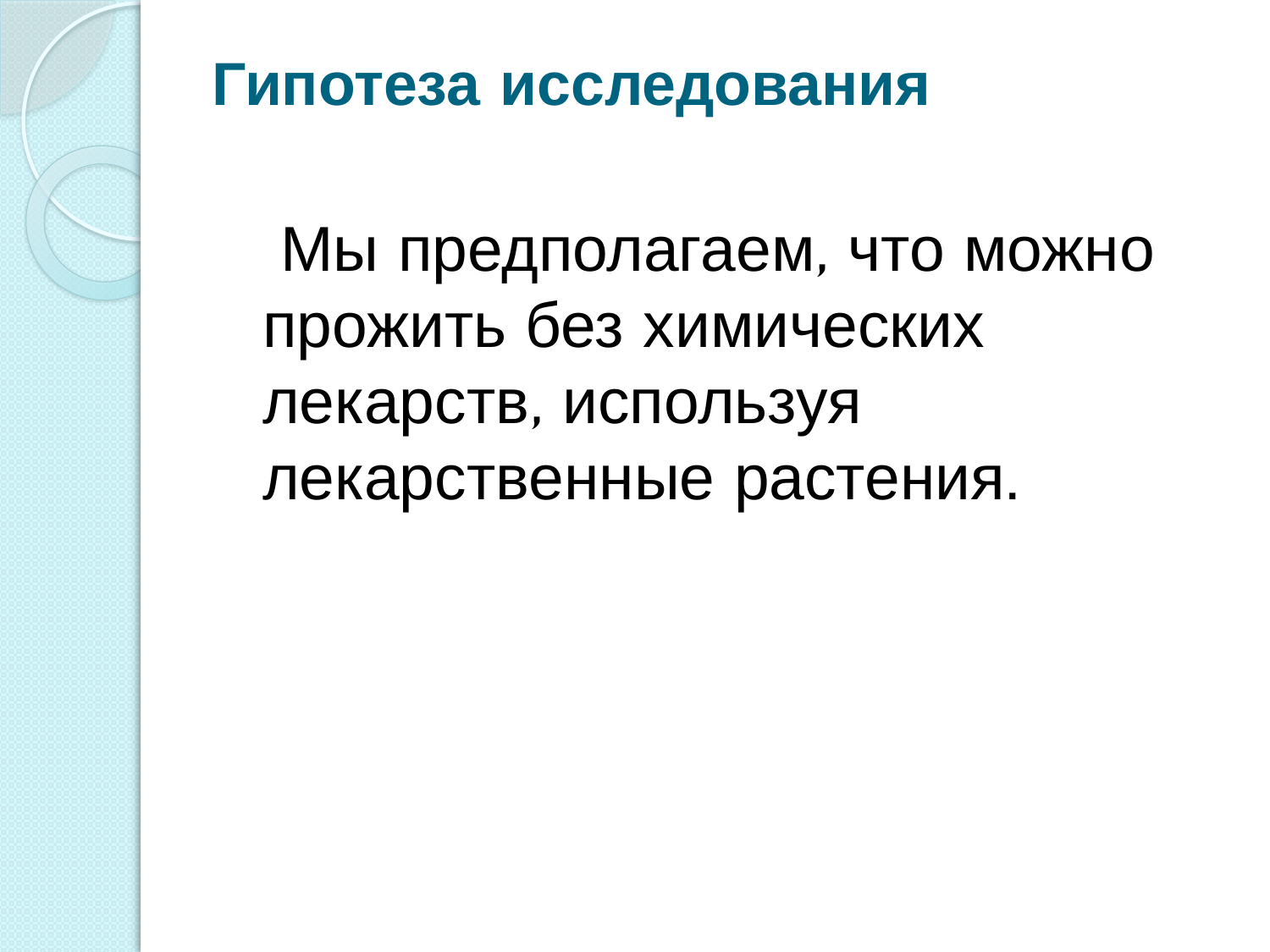

# Гипотеза исследования
   Мы предполагаем, что можно прожить без химических лекарств, используя  лекарственные растения.